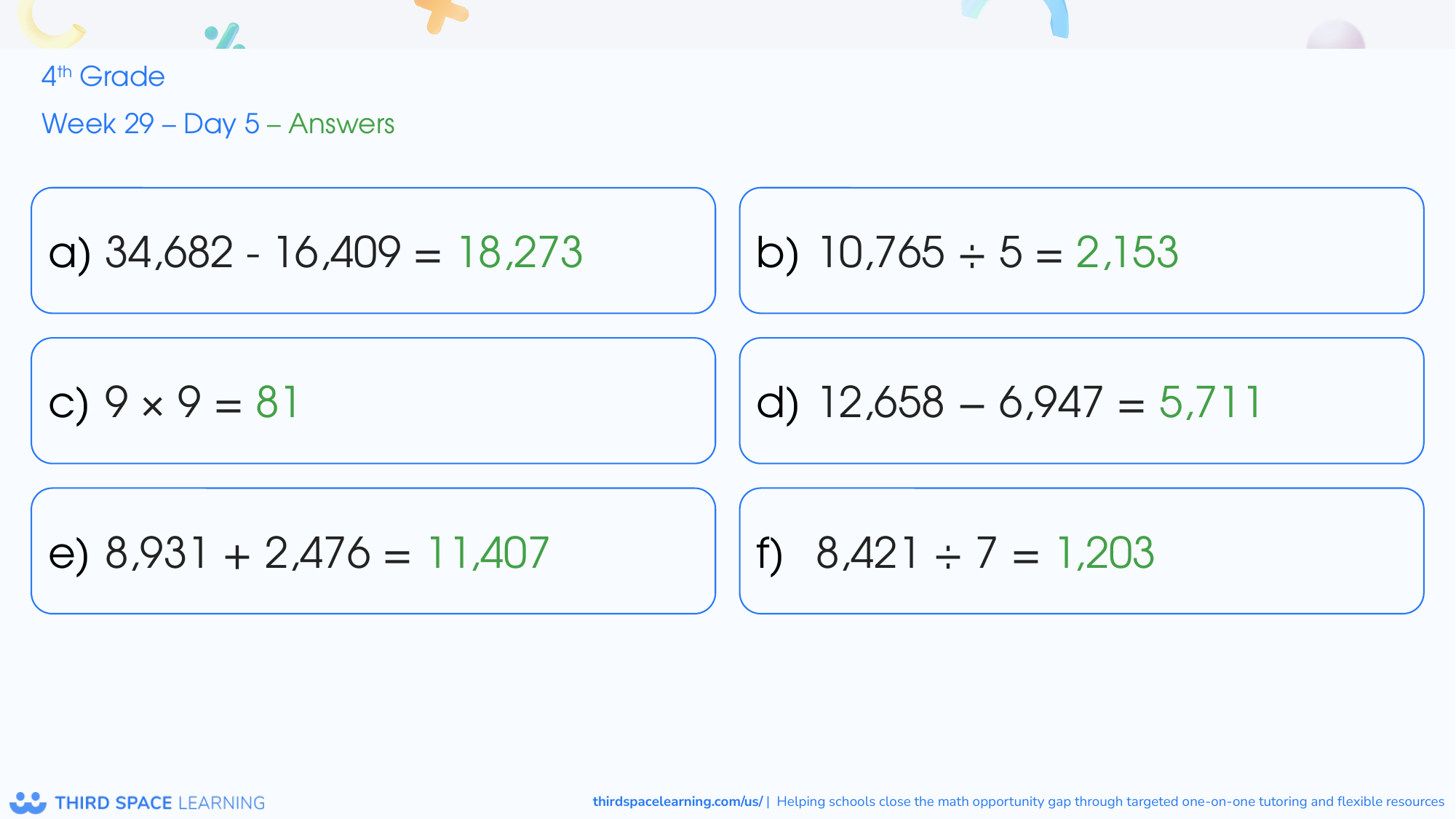

4th Grade
Week 29 – Day 5 – Answers
34,682 - 16,409 = 18,273
10,765 ÷ 5 = 2,153
9 × 9 = 81
12,658 − 6,947 = 5,711
8,931 + 2,476 = 11,407
8,421 ÷ 7 = 1,203